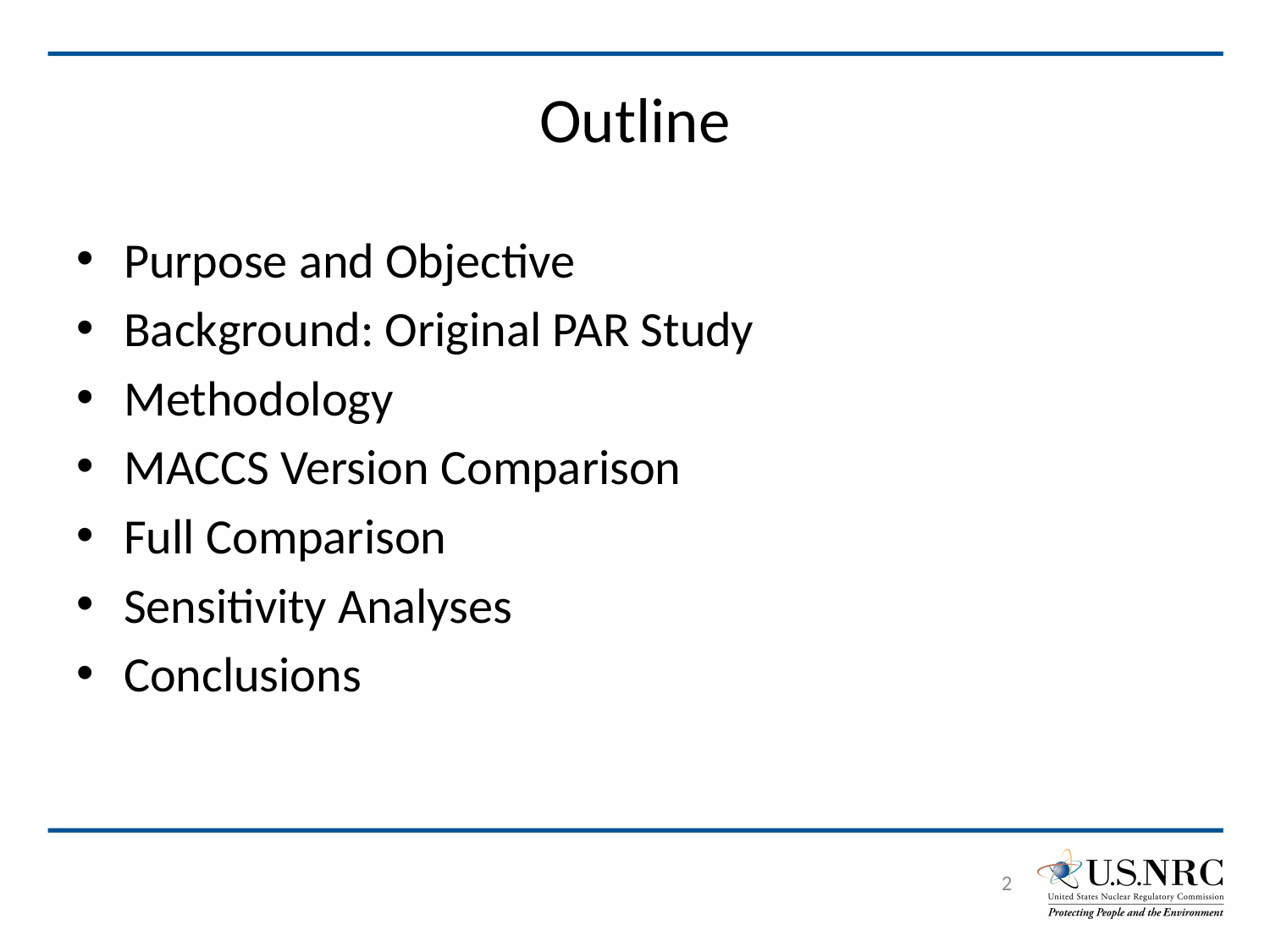

# Outline
Purpose and Objective
Background: Original PAR Study
Methodology
MACCS Version Comparison
Full Comparison
Sensitivity Analyses
Conclusions
2